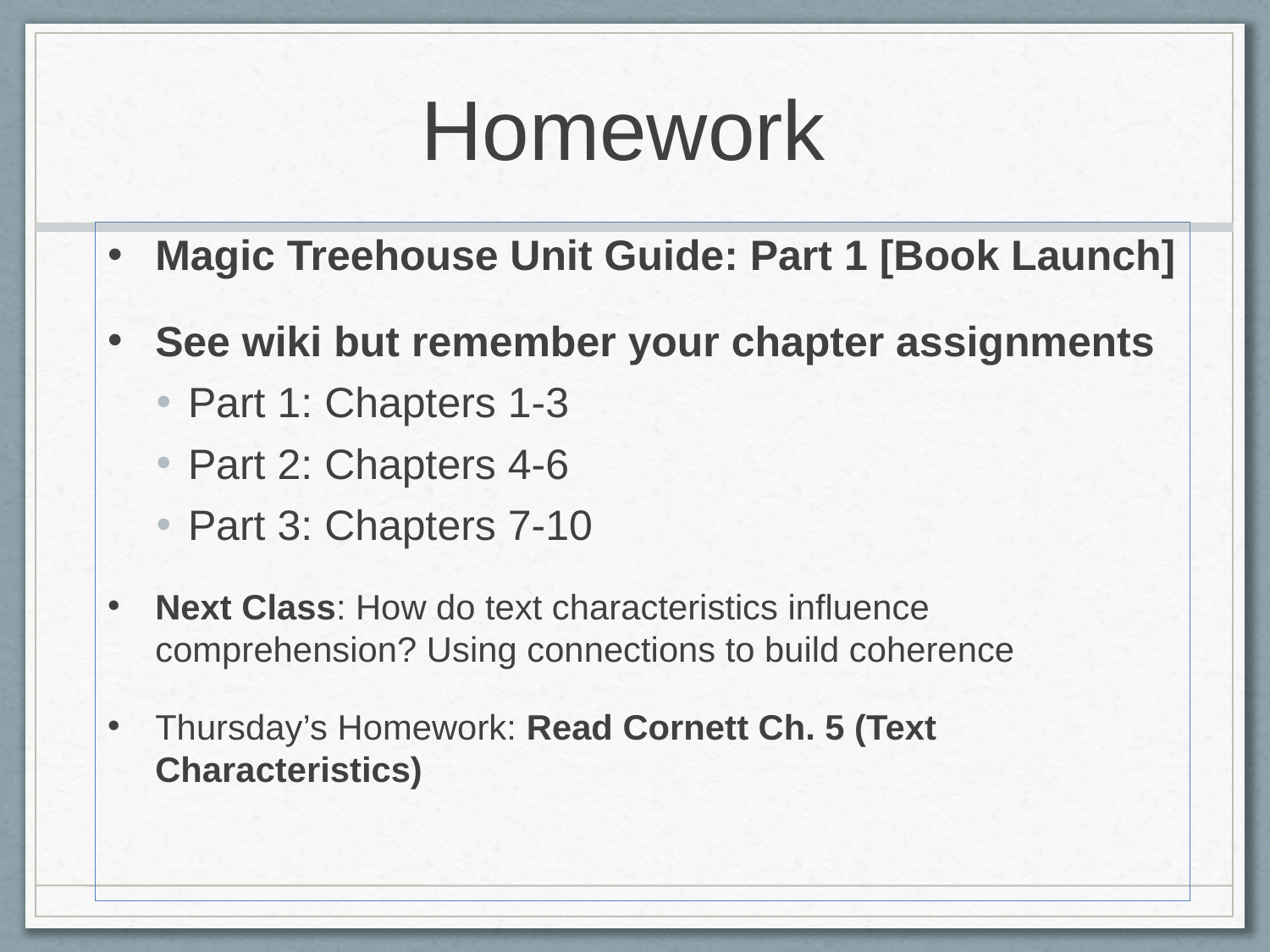

# Homework
Magic Treehouse Unit Guide: Part 1 [Book Launch]
See wiki but remember your chapter assignments
Part 1: Chapters 1-3
Part 2: Chapters 4-6
Part 3: Chapters 7-10
Next Class: How do text characteristics influence comprehension? Using connections to build coherence
Thursday’s Homework: Read Cornett Ch. 5 (Text Characteristics)